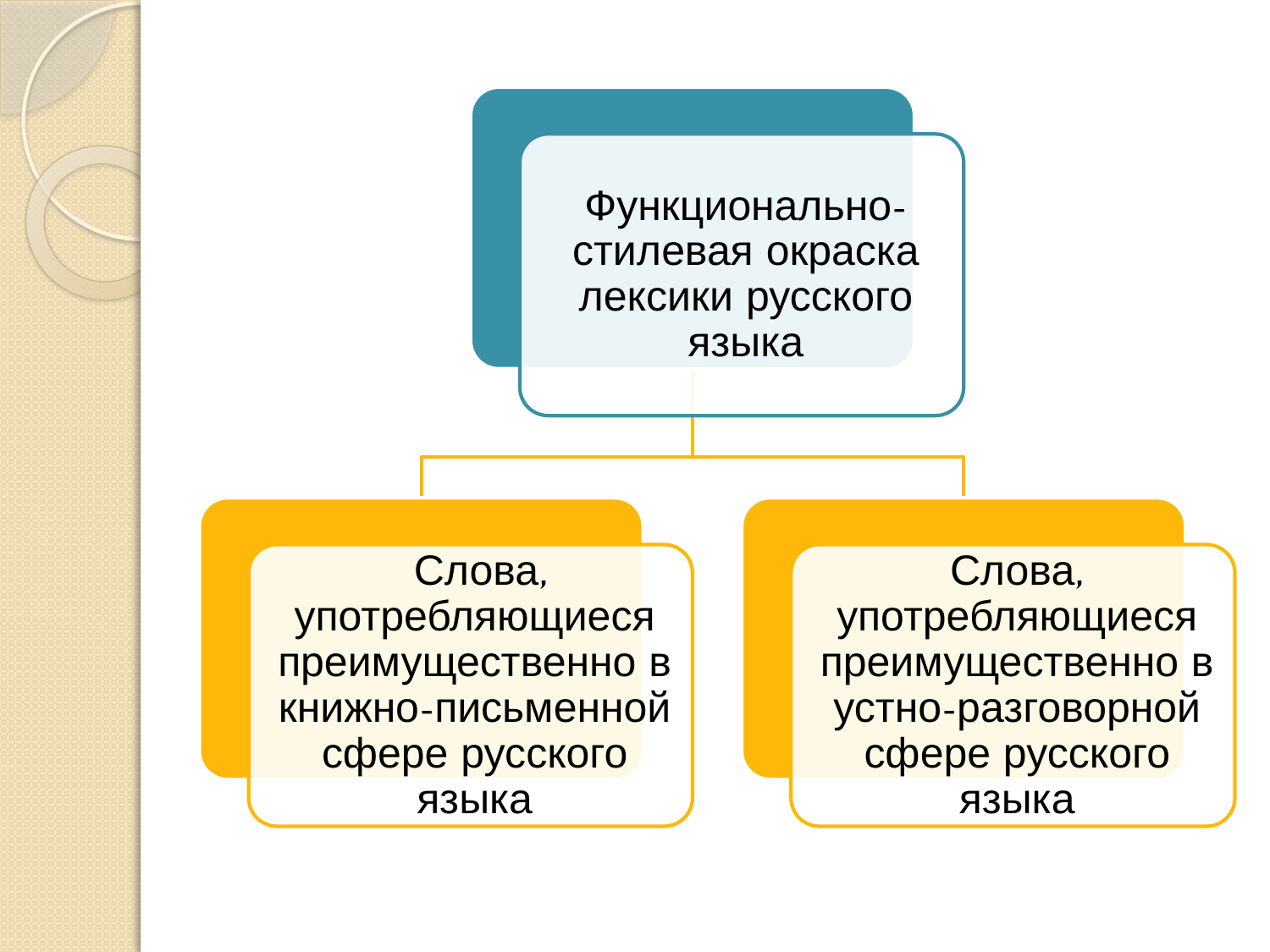

#
Функционально-стилевая окраска лексики русского языка
 Слова, употребляющиеся преимущественно в книжно-письменной сфере русского языка
Слова, употребляющиеся преимущественно в устно-разговорной сфере русского языка